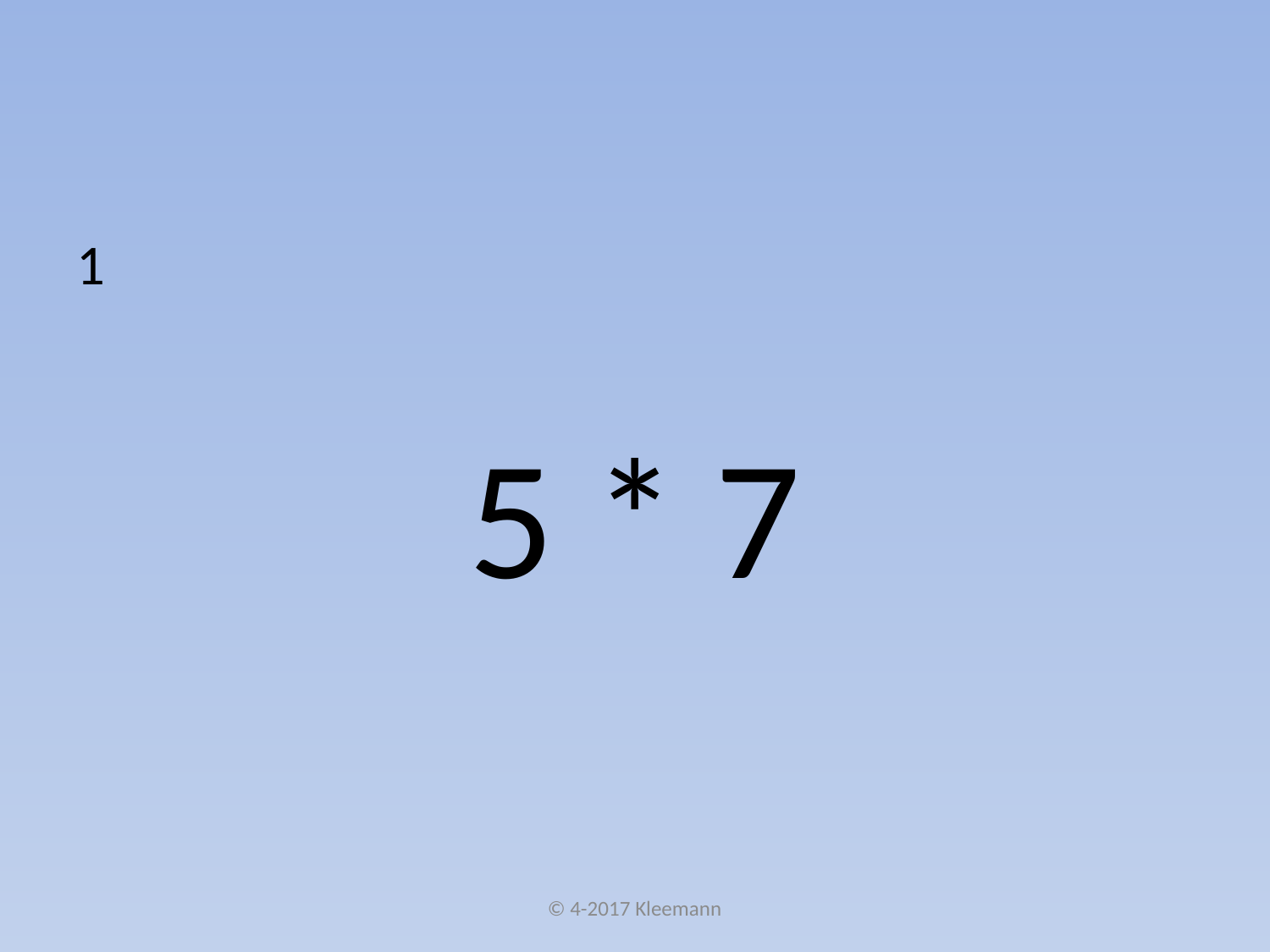

#
1

5 * 7
© 4-2017 Kleemann